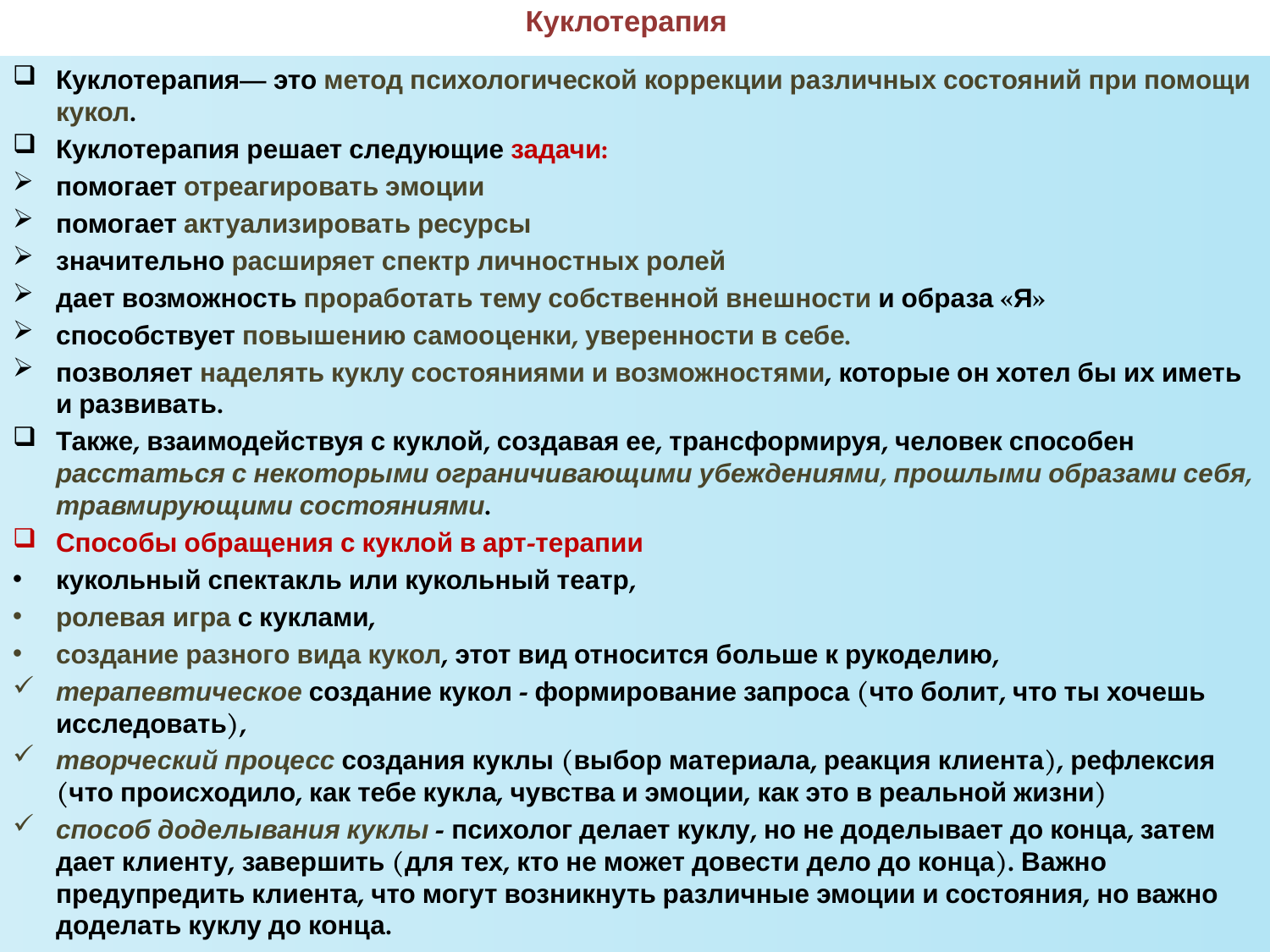

# Куклотерапия
Куклотерапия— это метод психологической коррекции различных состояний при помощи кукол.
Куклотерапия решает следующие задачи:
помогает отреагировать эмоции
помогает актуализировать ресурсы
значительно расширяет спектр личностных ролей
дает возможность проработать тему собственной внешности и образа «Я»
способствует повышению самооценки, уверенности в себе.
позволяет наделять куклу состояниями и возможностями, которые он хотел бы их иметь и развивать.
Также, взаимодействуя с куклой, создавая ее, трансформируя, человек способен расстаться с некоторыми ограничивающими убеждениями, прошлыми образами себя, травмирующими состояниями.
Способы обращения с куклой в арт-терапии
кукольный спектакль или кукольный театр,
ролевая игра с куклами,
создание разного вида кукол, этот вид относится больше к рукоделию,
терапевтическое создание кукол - формирование запроса (что болит, что ты хочешь исследовать),
творческий процесс создания куклы (выбор материала, реакция клиента), рефлексия (что происходило, как тебе кукла, чувства и эмоции, как это в реальной жизни)
способ доделывания куклы - психолог делает куклу, но не доделывает до конца, затем дает клиенту, завершить (для тех, кто не может довести дело до конца). Важно предупредить клиента, что могут возникнуть различные эмоции и состояния, но важно доделать куклу до конца.